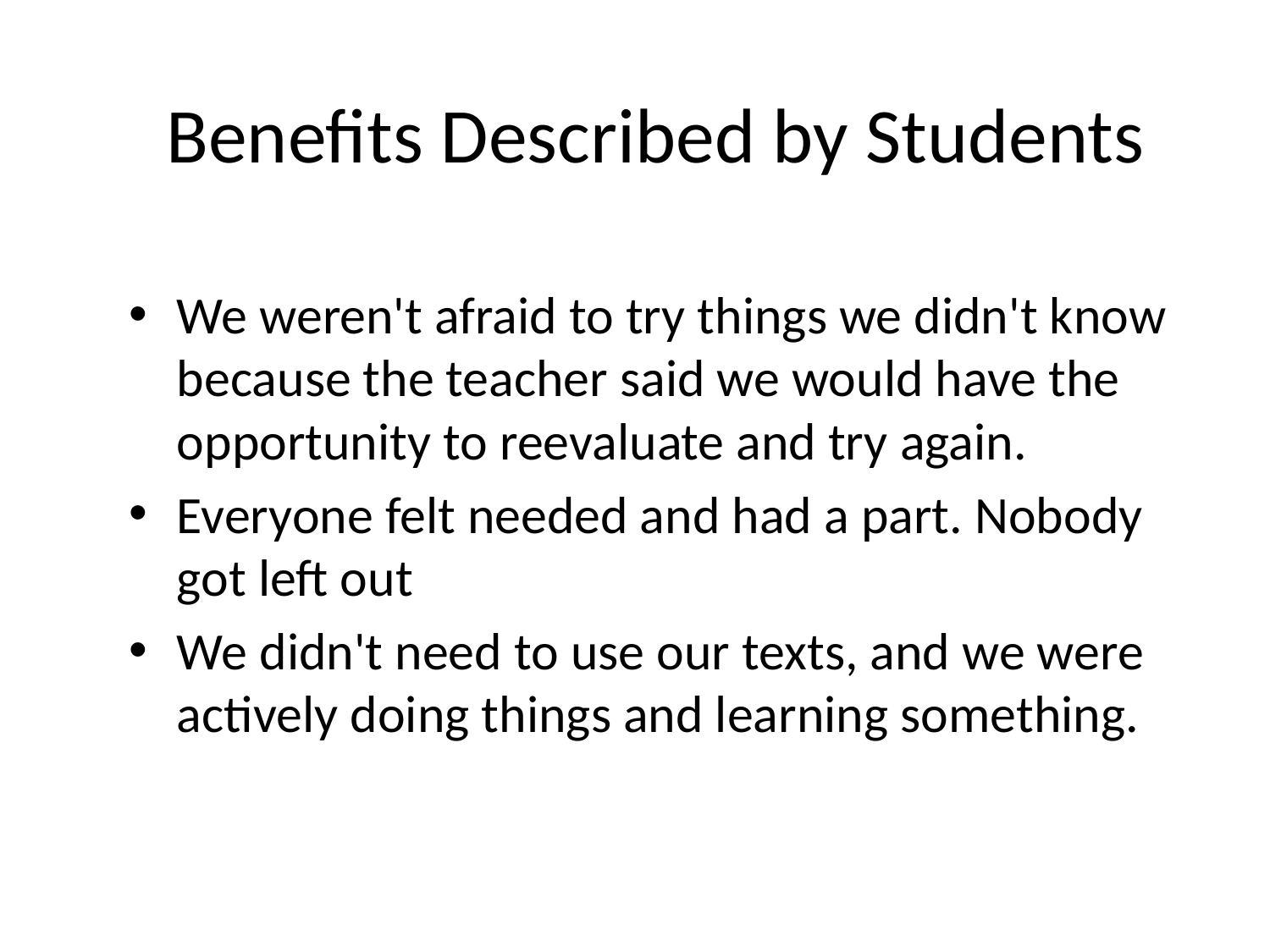

# Benefits Described by Students
We weren't afraid to try things we didn't know because the teacher said we would have the opportunity to reevaluate and try again.
Everyone felt needed and had a part. Nobody got left out
We didn't need to use our texts, and we were actively doing things and learning something.